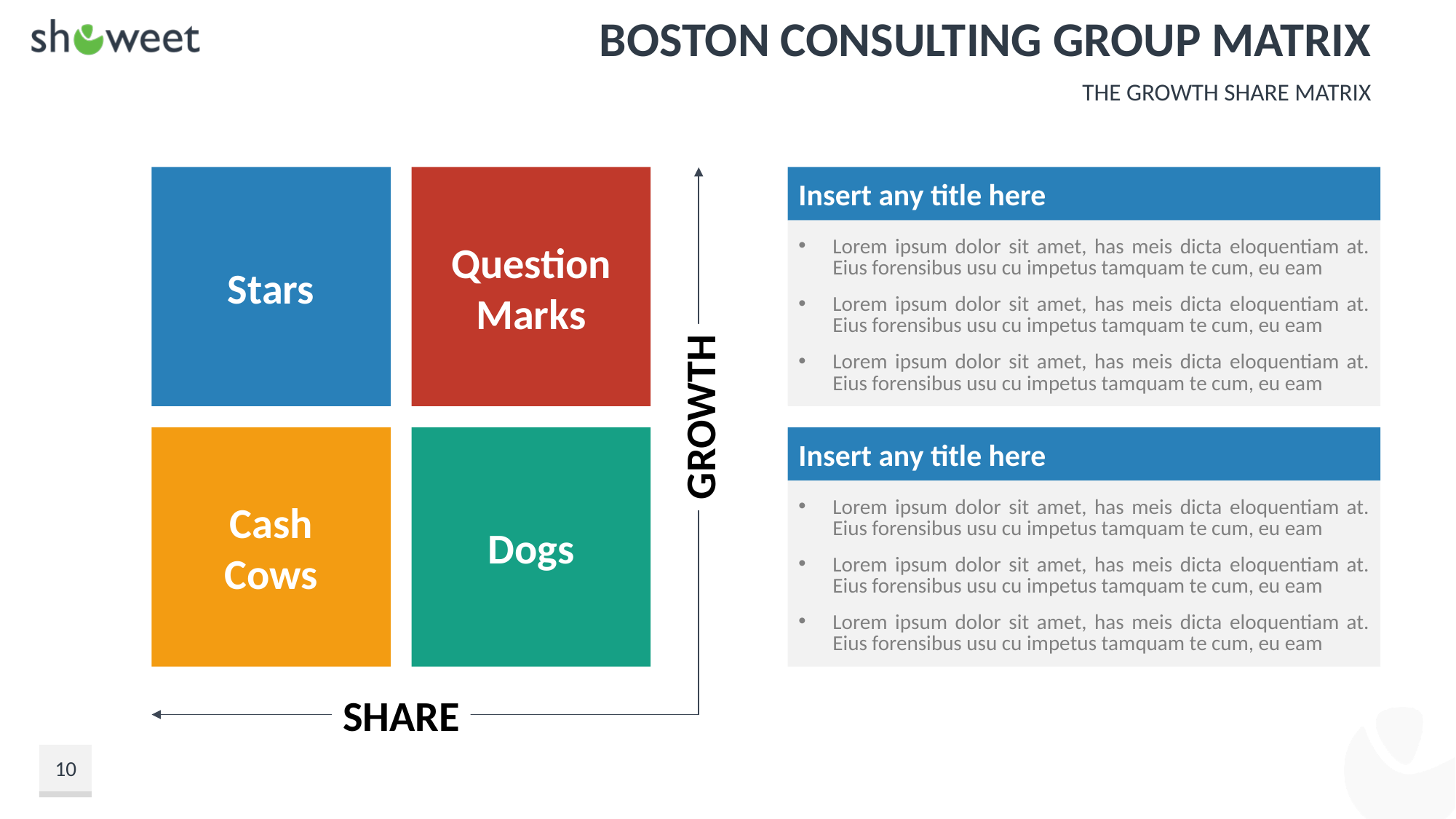

# Boston Consulting Group Matrix
The Growth Share Matrix
Stars
Question
Marks
Insert any title here
Lorem ipsum dolor sit amet, has meis dicta eloquentiam at. Eius forensibus usu cu impetus tamquam te cum, eu eam
Lorem ipsum dolor sit amet, has meis dicta eloquentiam at. Eius forensibus usu cu impetus tamquam te cum, eu eam
Lorem ipsum dolor sit amet, has meis dicta eloquentiam at. Eius forensibus usu cu impetus tamquam te cum, eu eam
GROWTH
Cash
Cows
Dogs
Insert any title here
Lorem ipsum dolor sit amet, has meis dicta eloquentiam at. Eius forensibus usu cu impetus tamquam te cum, eu eam
Lorem ipsum dolor sit amet, has meis dicta eloquentiam at. Eius forensibus usu cu impetus tamquam te cum, eu eam
Lorem ipsum dolor sit amet, has meis dicta eloquentiam at. Eius forensibus usu cu impetus tamquam te cum, eu eam
SHARE
10